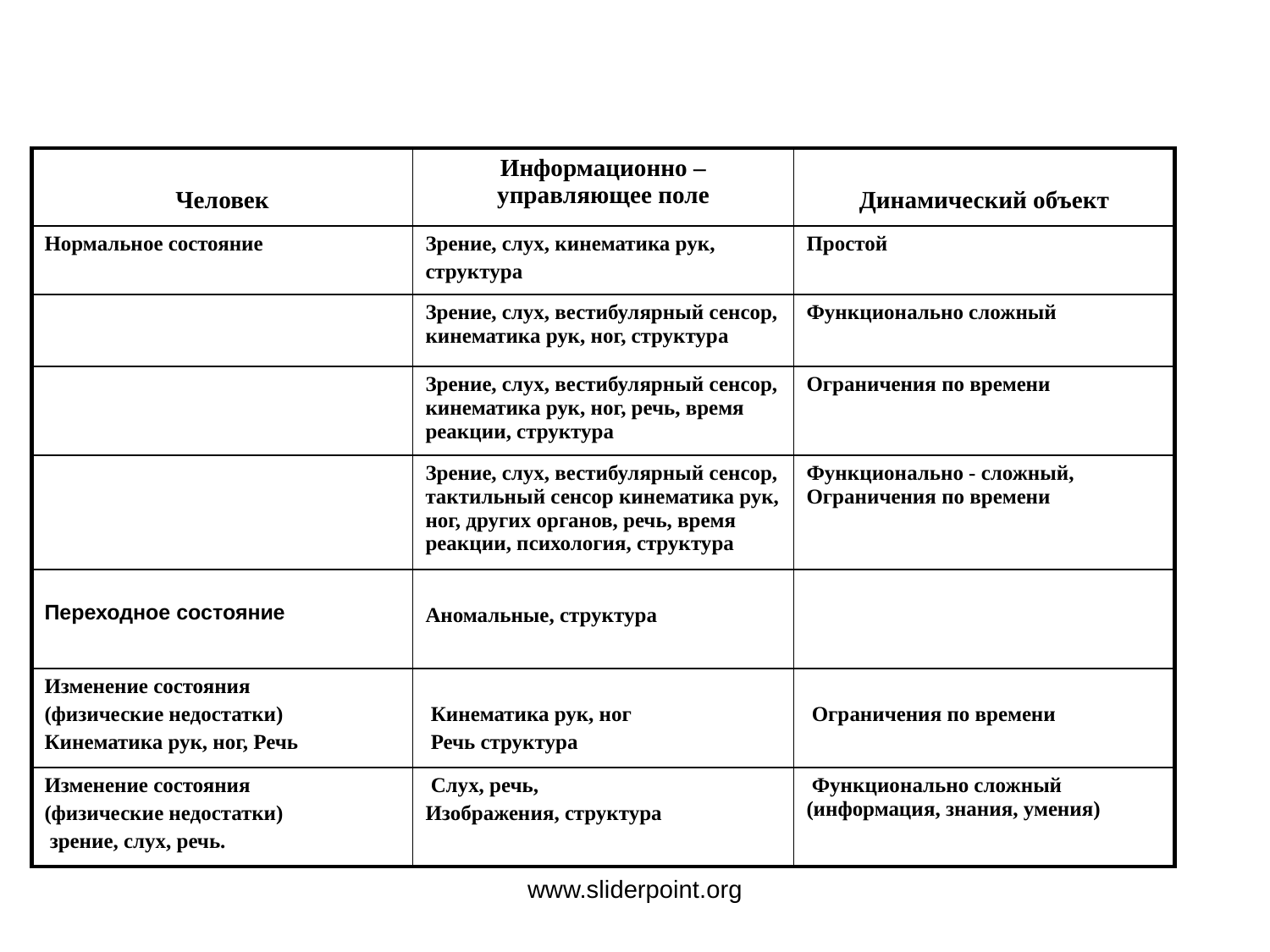

| Человек | Информационно – управляющее поле | Динамический объект |
| --- | --- | --- |
| Нормальное состояние | Зрение, слух, кинематика рук, структура | Простой |
|  | Зрение, слух, вестибулярный сенсор, кинематика рук, ног, структура | Функционально сложный |
|  | Зрение, слух, вестибулярный сенсор, кинематика рук, ног, речь, время реакции, структура | Ограничения по времени |
|  | Зрение, слух, вестибулярный сенсор, тактильный сенсор кинематика рук, ног, других органов, речь, время реакции, психология, структура | Функционально - сложный, Ограничения по времени |
| Переходное состояние | Аномальные, структура |  |
| Изменение состояния (физические недостатки) Кинематика рук, ног, Речь | Кинематика рук, ног Речь структура | Ограничения по времени |
| Изменение состояния (физические недостатки) зрение, слух, речь. | Слух, речь, Изображения, структура | Функционально сложный (информация, знания, умения) |
www.sliderpoint.org